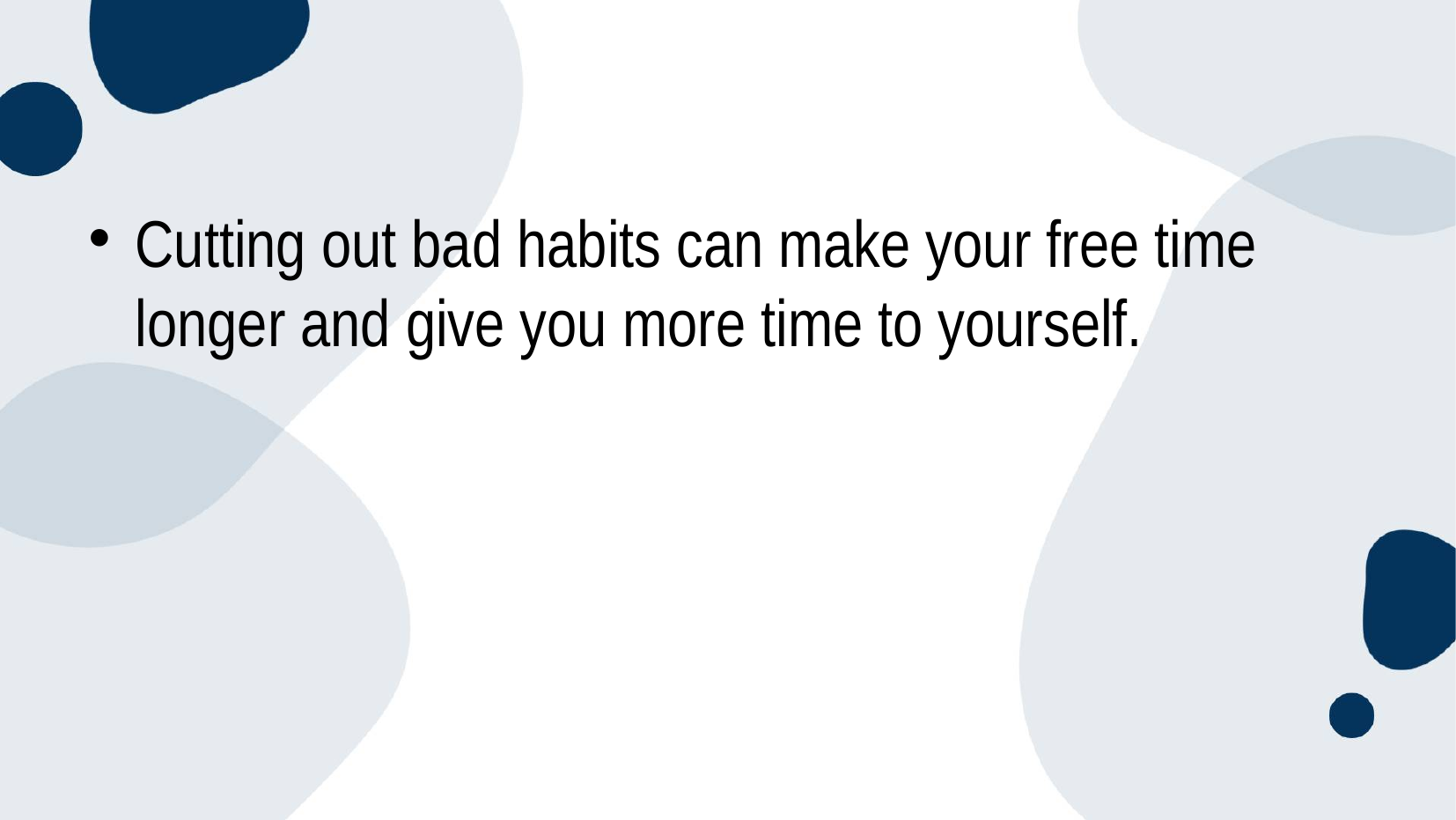

Cutting out bad habits can make your free time longer and give you more time to yourself.